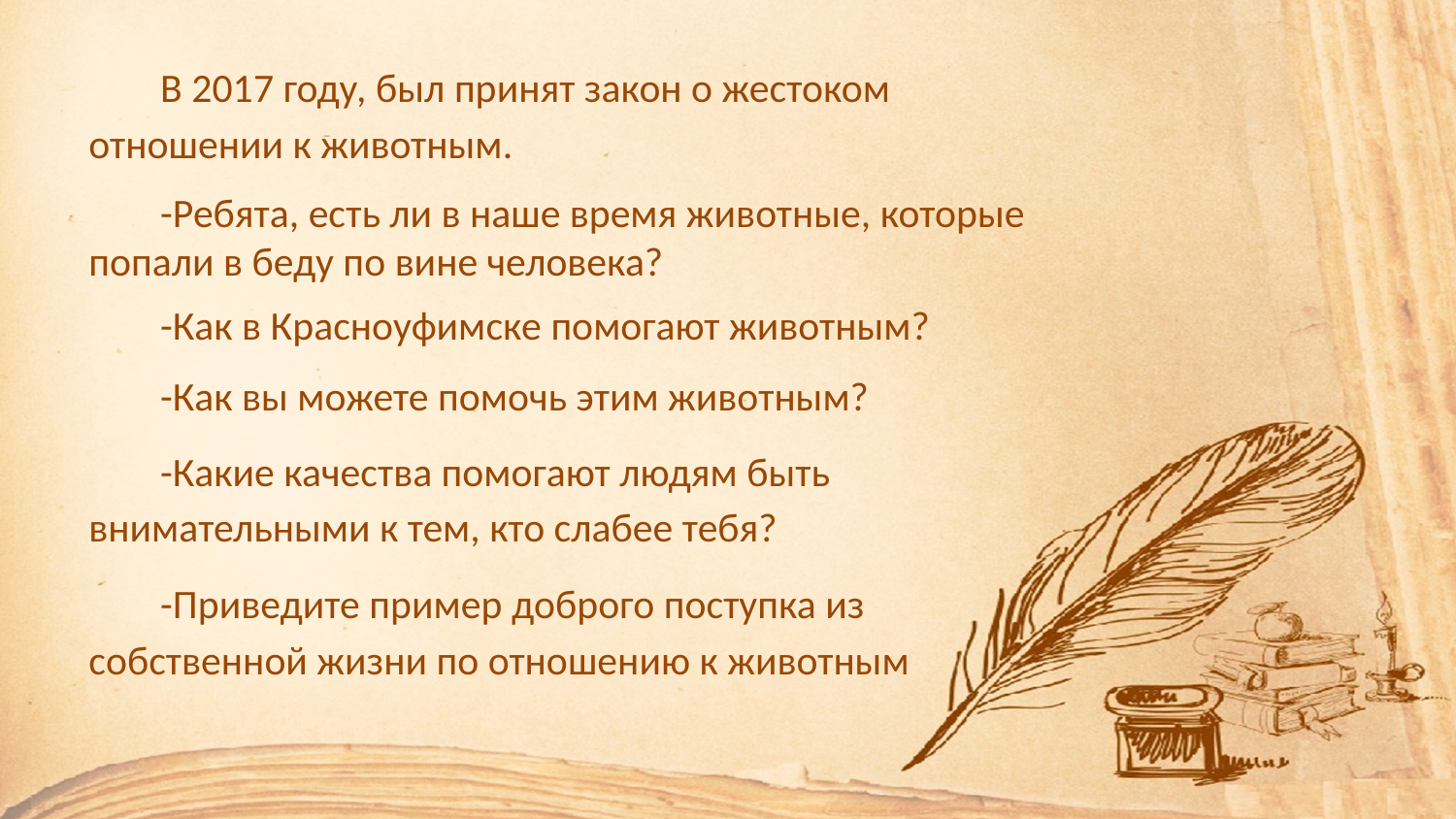

В 2017 году, был принят закон о жестоком отношении к животным.
-Ребята, есть ли в наше время животные, которые попали в беду по вине человека?
-Как в Красноуфимске помогают животным?
-Как вы можете помочь этим животным?
-Какие качества помогают людям быть внимательными к тем, кто слабее тебя?
-Приведите пример доброго поступка из собственной жизни по отношению к животным